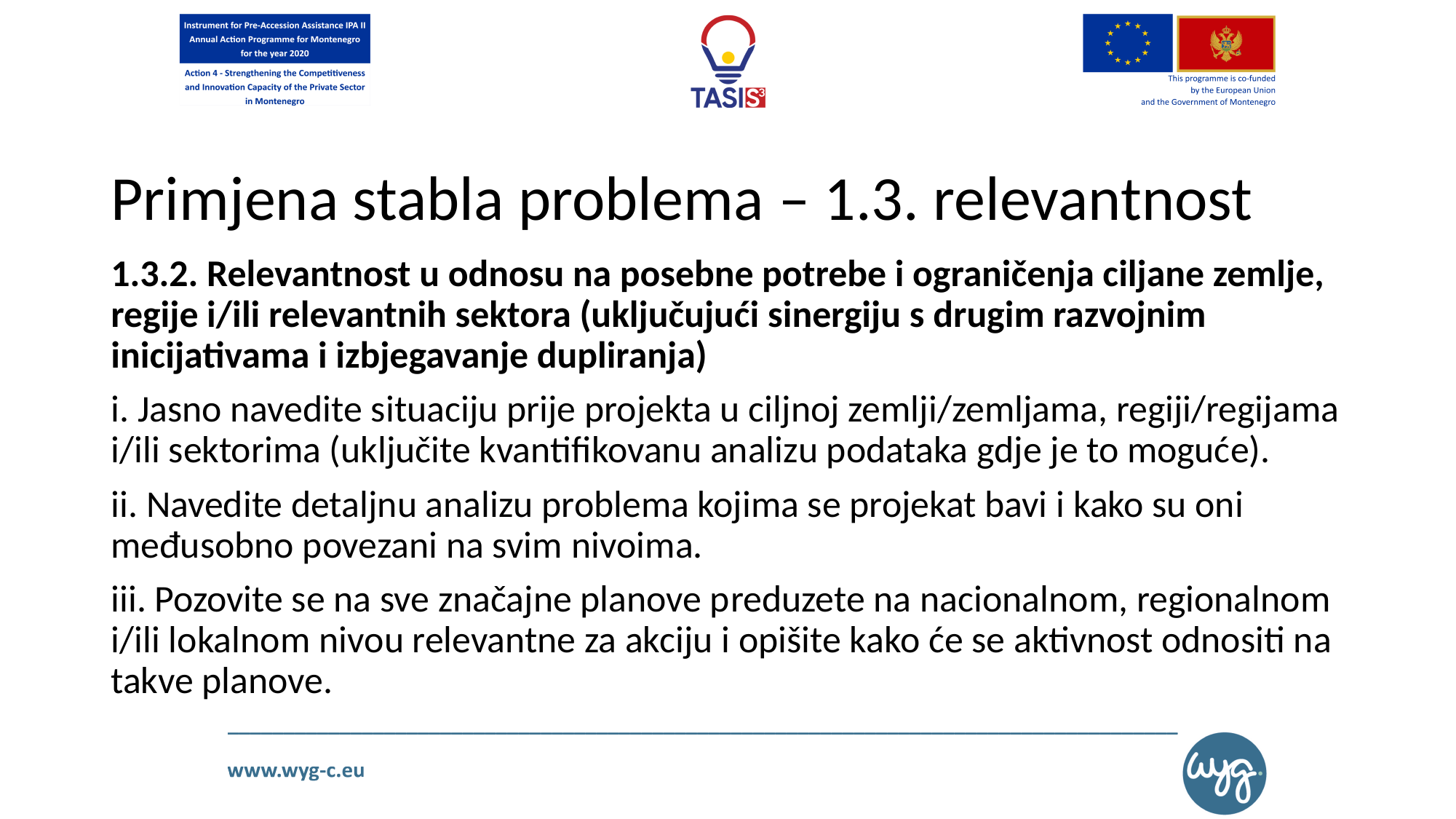

# Primjena stabla problema – 1.3. relevantnost
1.3.2. Relevantnost u odnosu na posebne potrebe i ograničenja ciljane zemlje, regije i/ili relevantnih sektora (uključujući sinergiju s drugim razvojnim inicijativama i izbjegavanje dupliranja)
i. Jasno navedite situaciju prije projekta u ciljnoj zemlji/zemljama, regiji/regijama i/ili sektorima (uključite kvantifikovanu analizu podataka gdje je to moguće).
ii. Navedite detaljnu analizu problema kojima se projekat bavi i kako su oni međusobno povezani na svim nivoima.
iii. Pozovite se na sve značajne planove preduzete na nacionalnom, regionalnom i/ili lokalnom nivou relevantne za akciju i opišite kako će se aktivnost odnositi na takve planove.